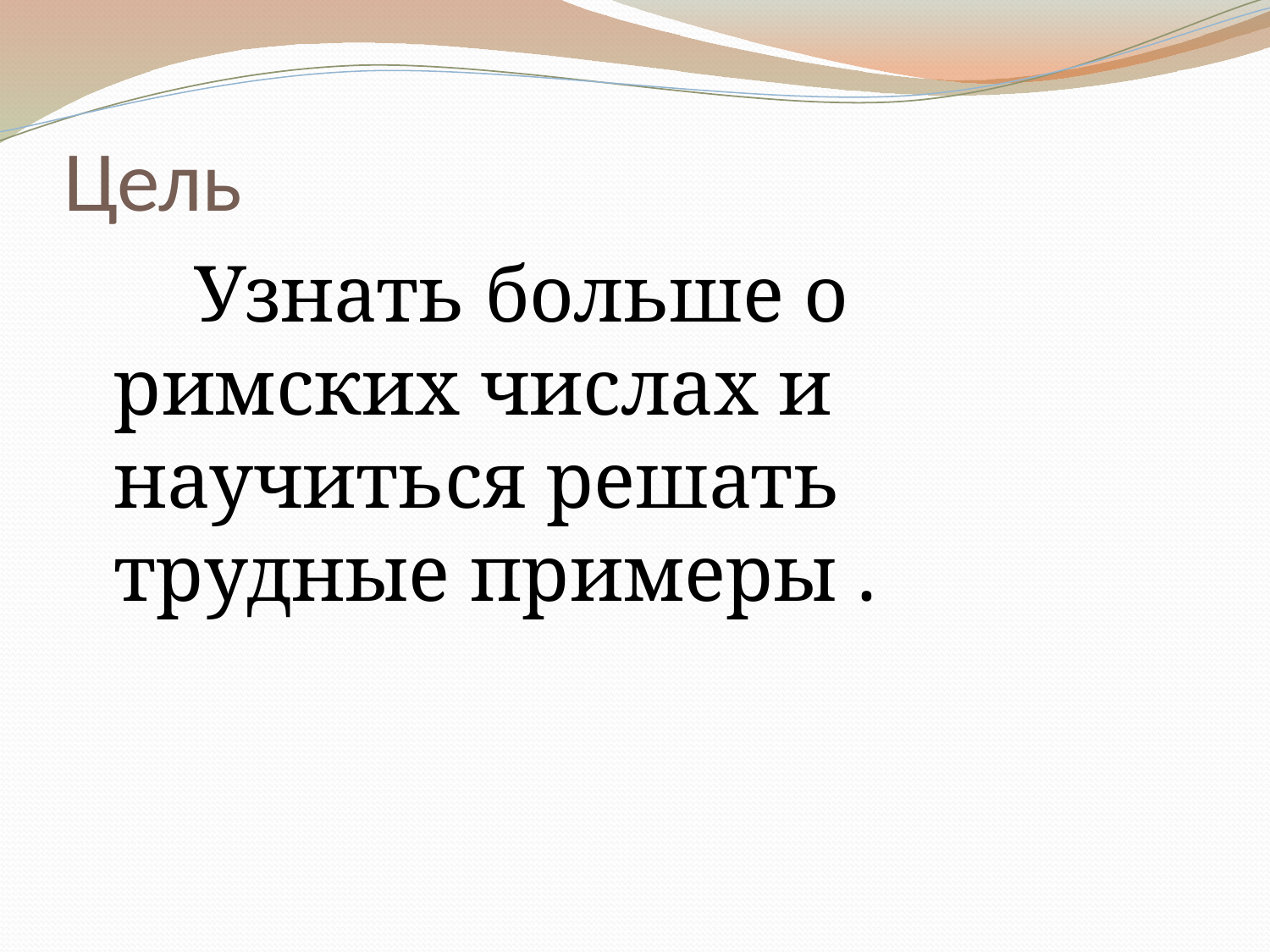

# Цель
          Узнать больше о римских числах и научиться решать трудные примеры .